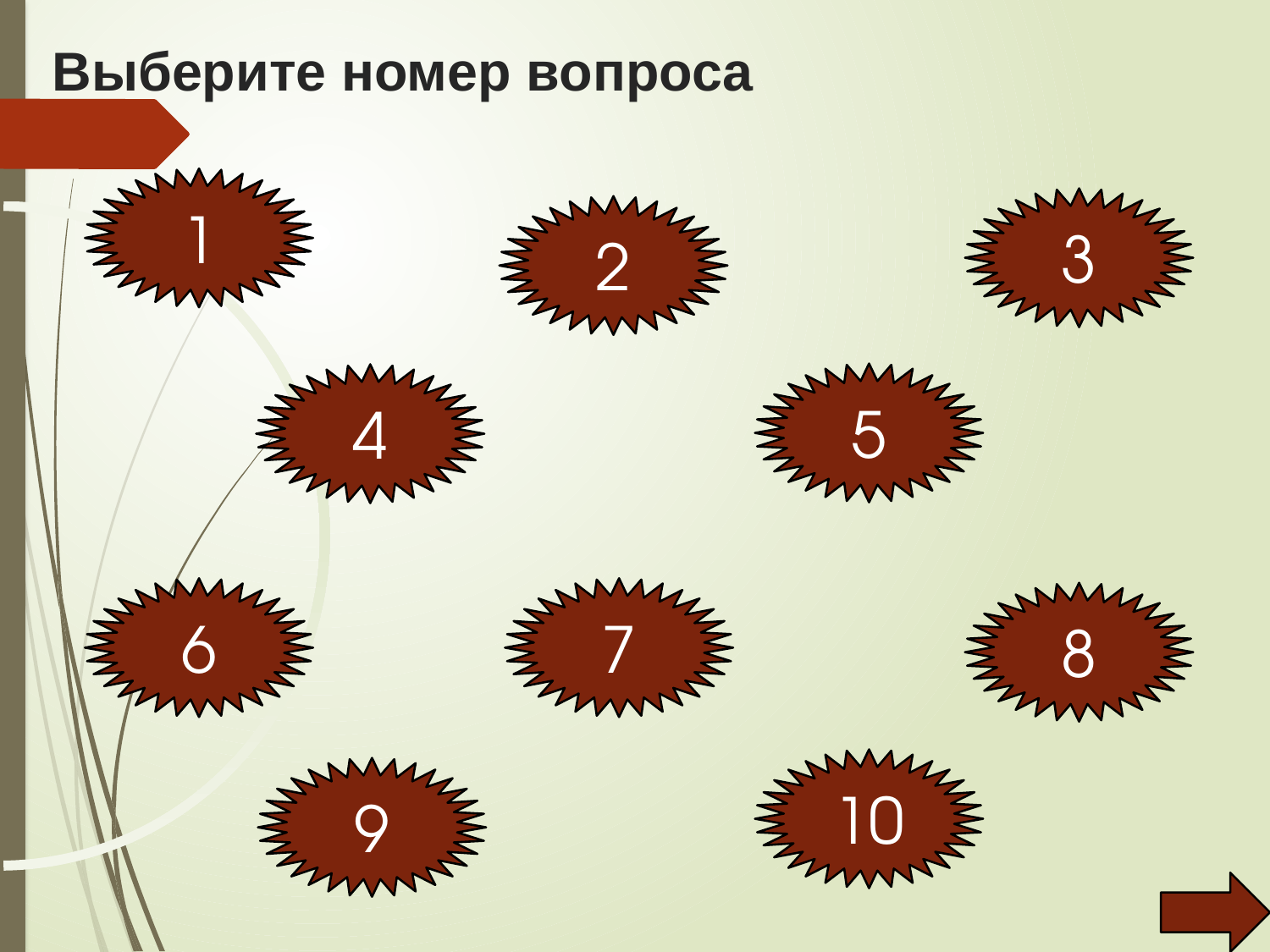

# Выберите номер вопроса

1
3
2

5
4
6
7
8
10
9